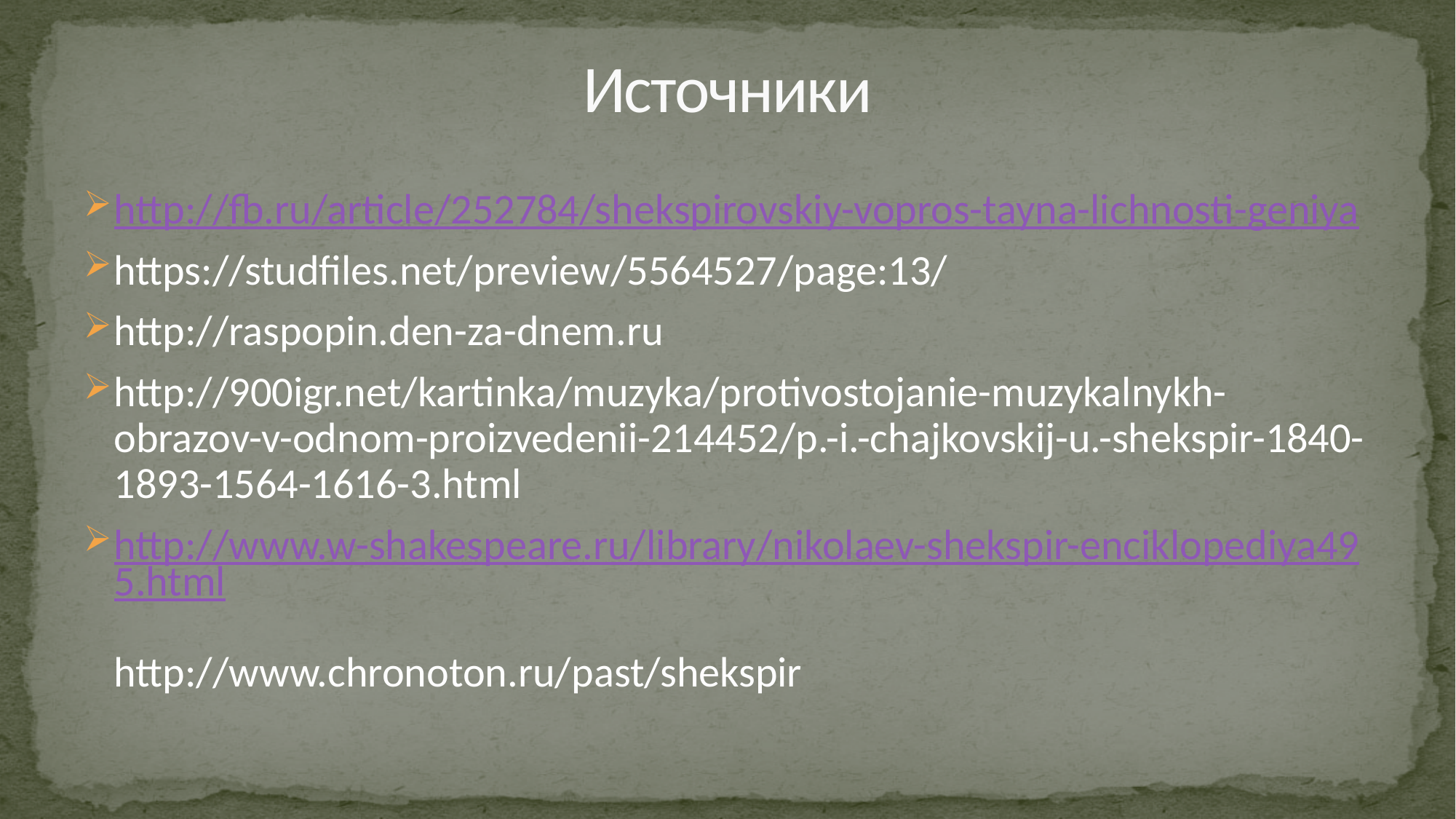

# Источники
http://fb.ru/article/252784/shekspirovskiy-vopros-tayna-lichnosti-geniya
https://studfiles.net/preview/5564527/page:13/
http://raspopin.den-za-dnem.ru
http://900igr.net/kartinka/muzyka/protivostojanie-muzykalnykh-obrazov-v-odnom-proizvedenii-214452/p.-i.-chajkovskij-u.-shekspir-1840-1893-1564-1616-3.html
http://www.w-shakespeare.ru/library/nikolaev-shekspir-enciklopediya495.html
http://www.chronoton.ru/past/shekspir